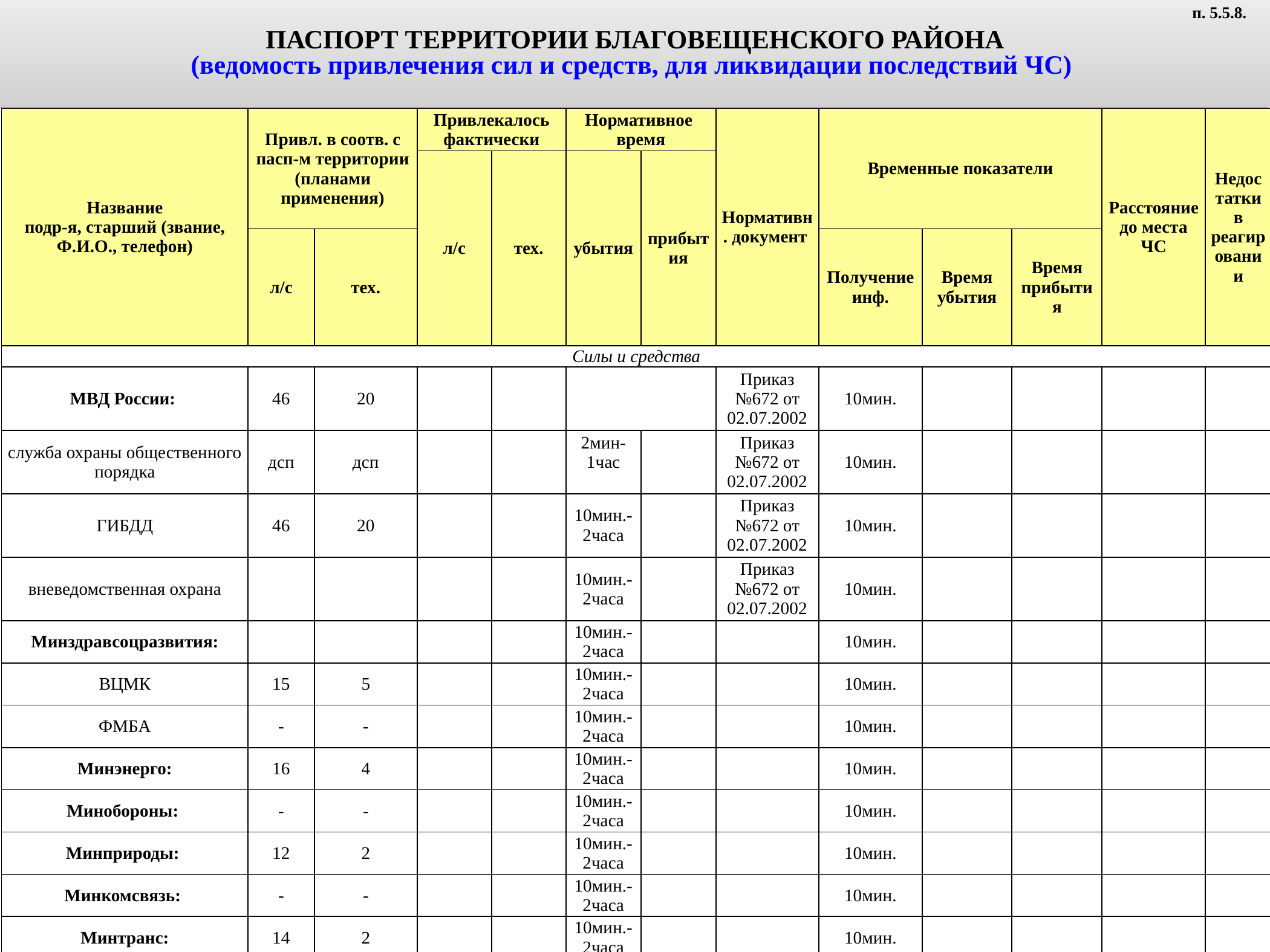

п. 5.5.8.
ПАСПОРТ ТЕРРИТОРИИ БЛАГОВЕЩЕНСКОГО РАЙОНА
(ведомость привлечения сил и средств, для ликвидации последствий ЧС)
| Название подр-я, старший (звание, Ф.И.О., телефон) | Привл. в соотв. с пасп-м территории (планами применения) |  | Привлекалось фактически |  | Нормативное время |  | Нормативн. документ | Временные показатели |  |  | Расстояние до места ЧС | Недостатки в реагировании |
| --- | --- | --- | --- | --- | --- | --- | --- | --- | --- | --- | --- | --- |
|  |  |  | л/с | тех. | убытия | прибытия |  |  |  |  |  |  |
|  | л/с | тех. |  |  |  |  |  | Получение инф. | Время убытия | Время прибытия |  |  |
| Силы и средства |  |  |  |  |  |  |  |  |  |  |  |  |
| МВД России: | 46 | 20 |  |  |  |  | Приказ №672 от 02.07.2002 | 10мин. |  |  |  |  |
| служба охраны общественного порядка | дсп | дсп |  |  | 2мин-1час |  | Приказ №672 от 02.07.2002 | 10мин. |  |  |  |  |
| ГИБДД | 46 | 20 |  |  | 10мин.-2часа |  | Приказ №672 от 02.07.2002 | 10мин. |  |  |  |  |
| вневедомственная охрана |  |  |  |  | 10мин.-2часа |  | Приказ №672 от 02.07.2002 | 10мин. |  |  |  |  |
| Минздравсоцразвития: |  |  |  |  | 10мин.-2часа |  |  | 10мин. |  |  |  |  |
| ВЦМК | 15 | 5 |  |  | 10мин.-2часа |  |  | 10мин. |  |  |  |  |
| ФМБА | - | - |  |  | 10мин.-2часа |  |  | 10мин. |  |  |  |  |
| Минэнерго: | 16 | 4 |  |  | 10мин.-2часа |  |  | 10мин. |  |  |  |  |
| Минобороны: | - | - |  |  | 10мин.-2часа |  |  | 10мин. |  |  |  |  |
| Минприроды: | 12 | 2 |  |  | 10мин.-2часа |  |  | 10мин. |  |  |  |  |
| Минкомсвязь: | - | - |  |  | 10мин.-2часа |  |  | 10мин. |  |  |  |  |
| Минтранс: | 14 | 2 |  |  | 10мин.-2часа |  |  | 10мин. |  |  |  |  |
|  |  |  |  |  |  |  |  |  |  |  |  |  |
| Всего за ФП РСЧС: | 103 | 33 |  |  |  |  |  |  |  |  |  |  |